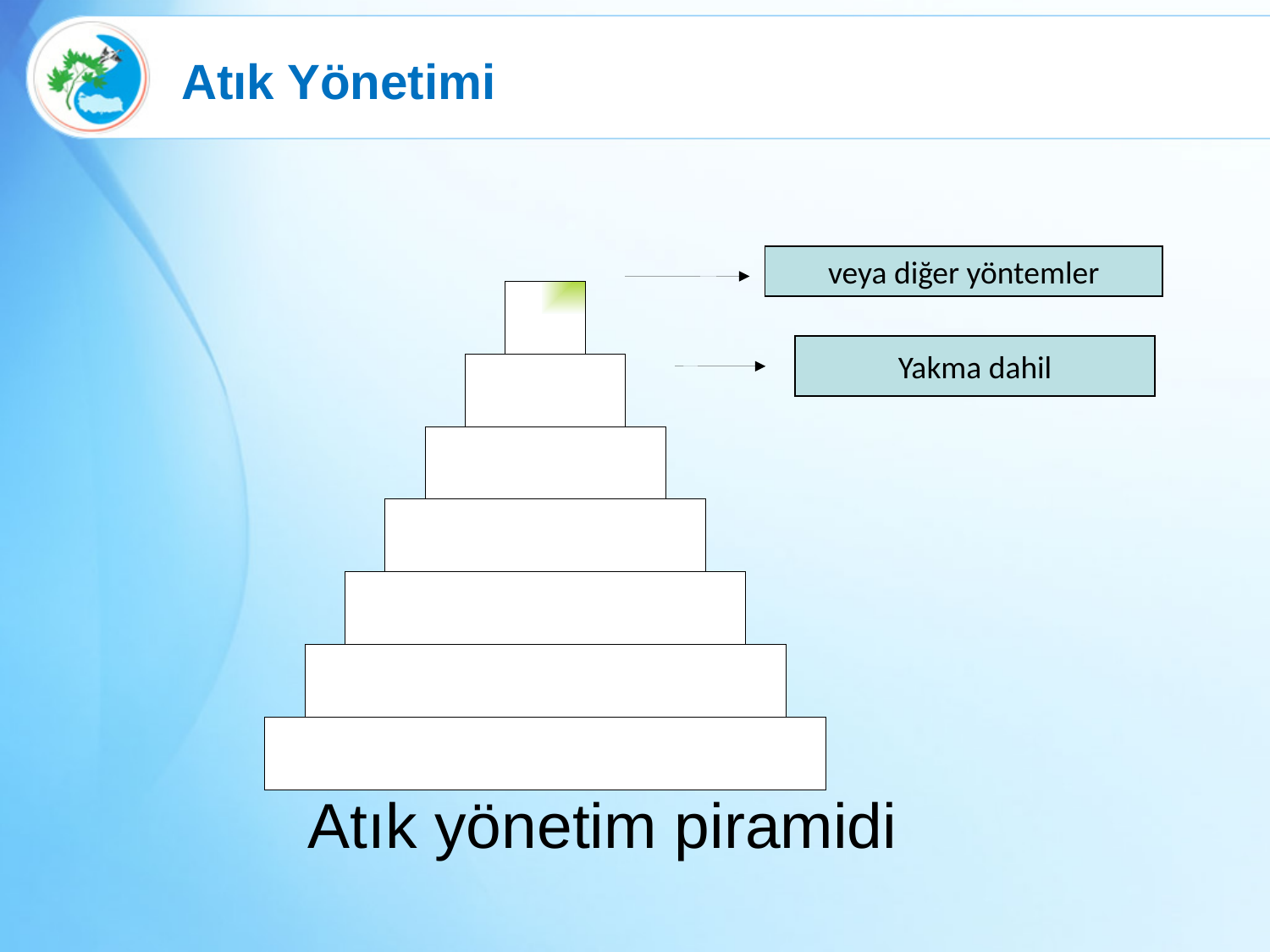

# Atık Yönetimi
veya diğer yöntemler
Yakma dahil
        Atık yönetim piramidi